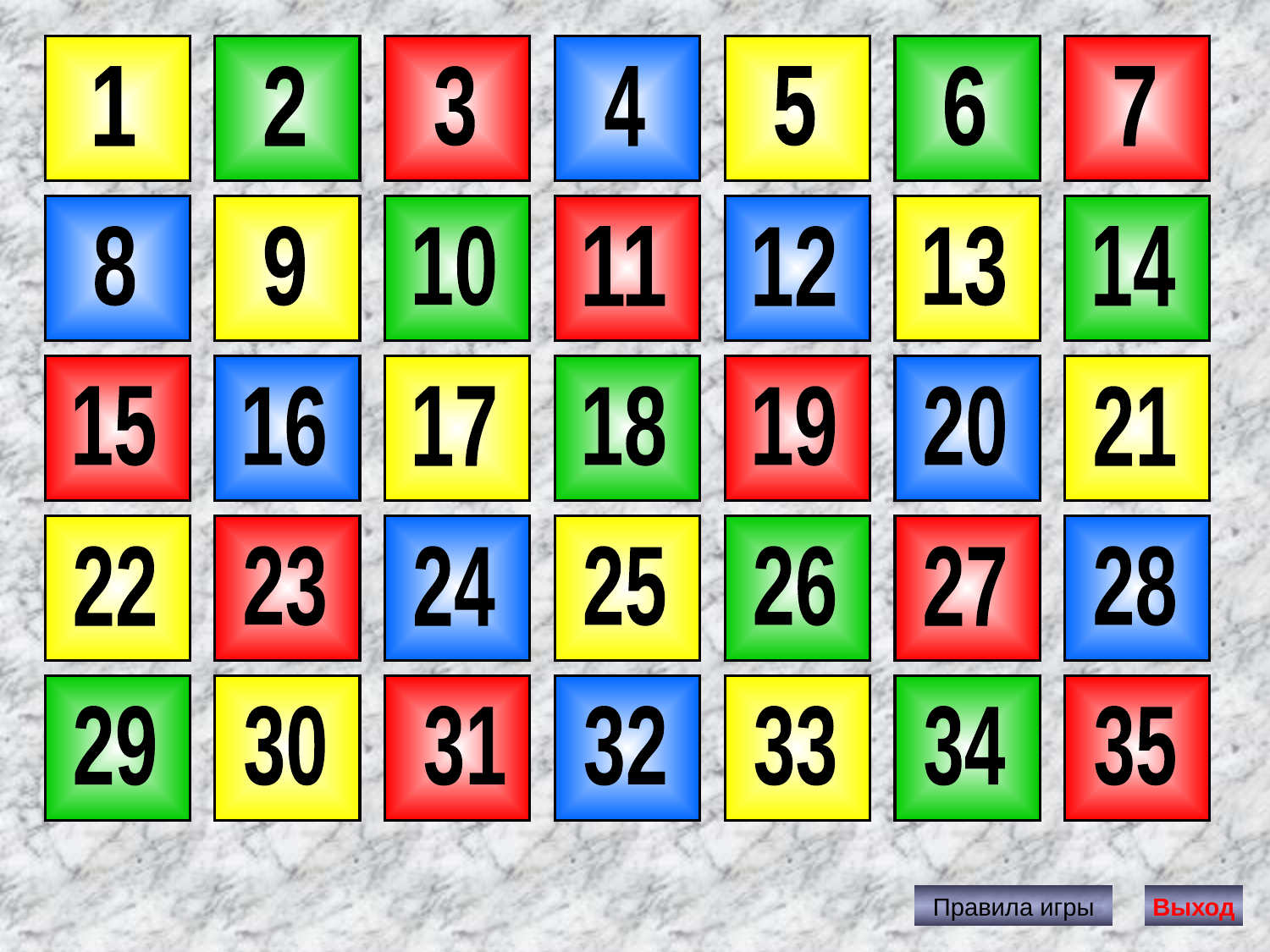

1
2
3
4
5
6
7

8
9
10
11
12
13
14

15
16
17
18
19
20
21

22
23
24
25
26
27
28

29
30
31
32
33
34
35
Правила игры
Выход